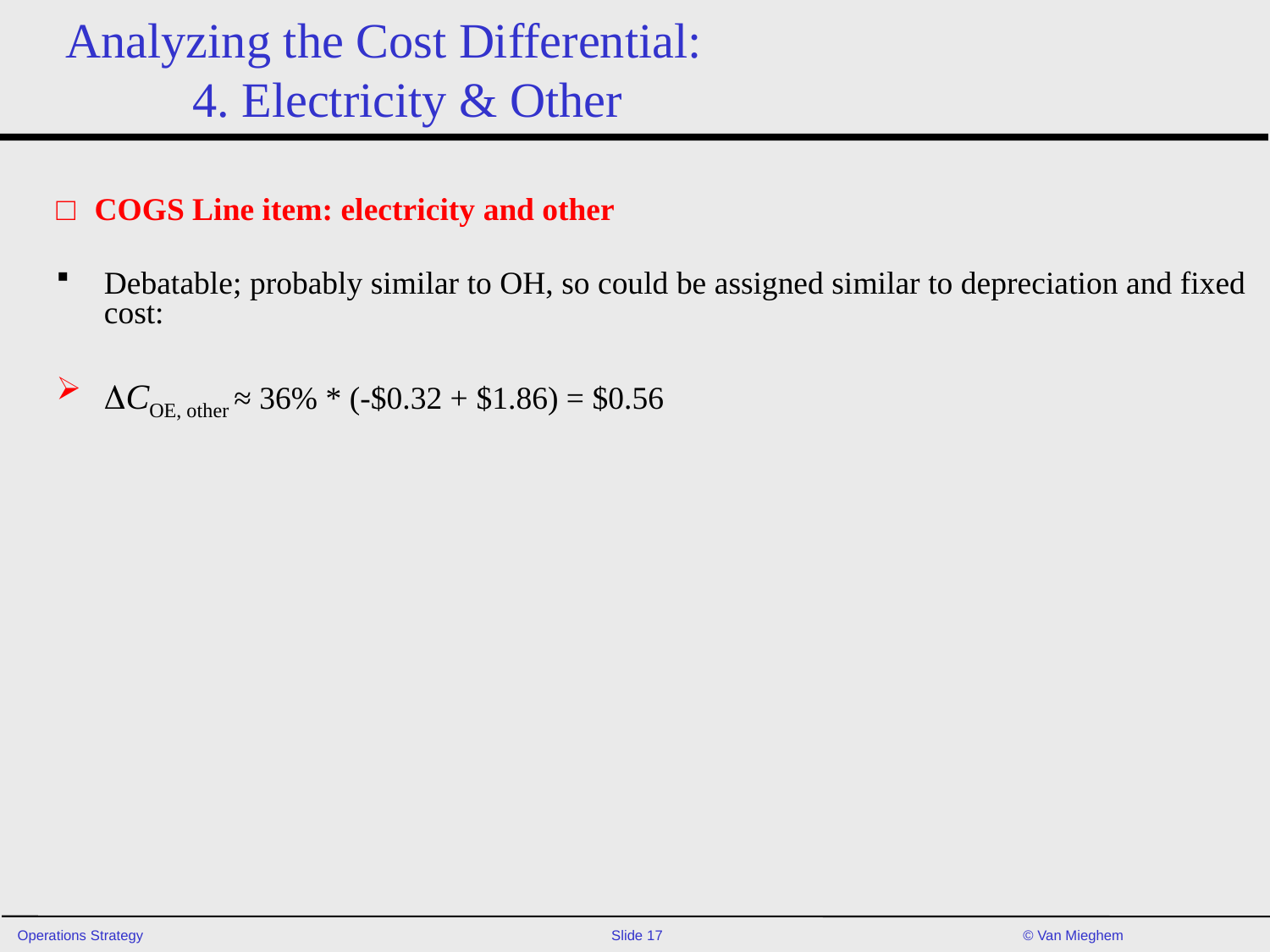

# Analyzing the Cost Differential: 4. Electricity & Other

□ COGS Line item: electricity and other

Debatable; probably similar to OH, so could be assigned similar to depreciation and fixed cost:

ΔCOE, other ≈ 36% * (-$0.32 + $1.86) = $0.56